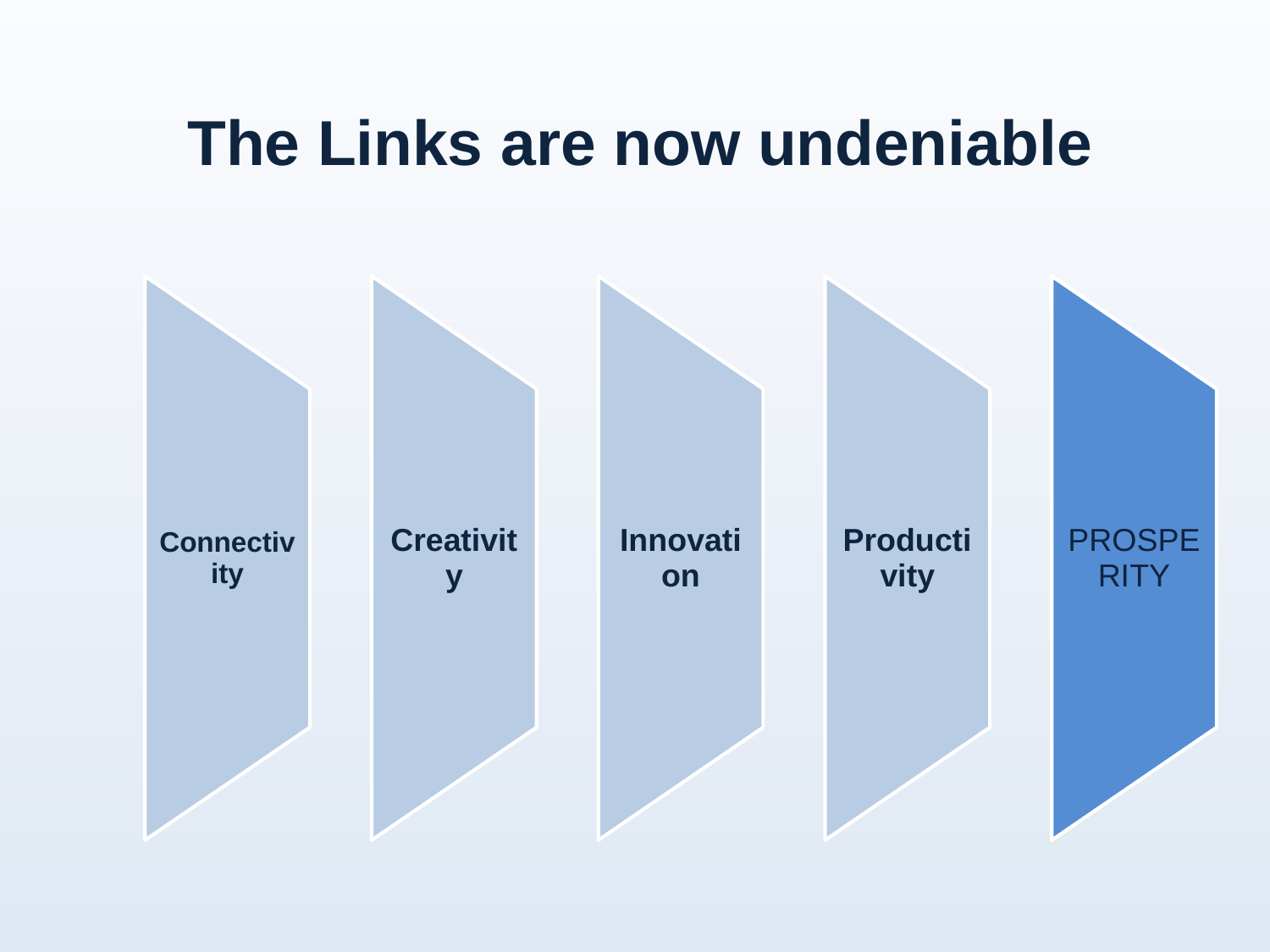

The Links are now undeniable
Connectivity
Creativity
Innovation
Productivity
PROSPERITY